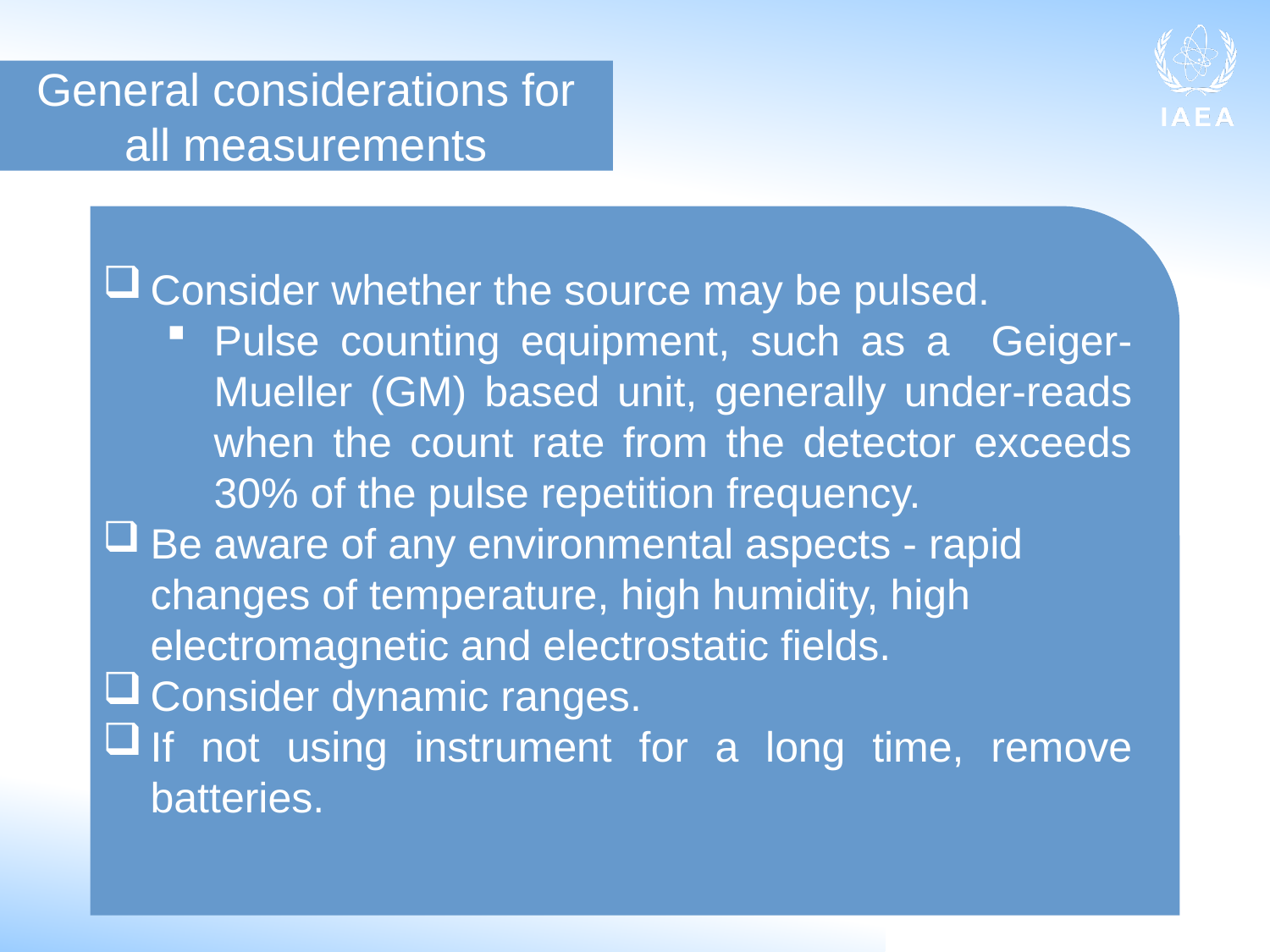

General considerations for all measurements
Consider whether the source may be pulsed.
Pulse counting equipment, such as a  Geiger-Mueller (GM) based unit, generally under-reads when the count rate from the detector exceeds 30% of the pulse repetition frequency.
Be aware of any environmental aspects - rapid changes of temperature, high humidity, high electromagnetic and electrostatic fields.
Consider dynamic ranges.
If not using instrument for a long time, remove batteries.